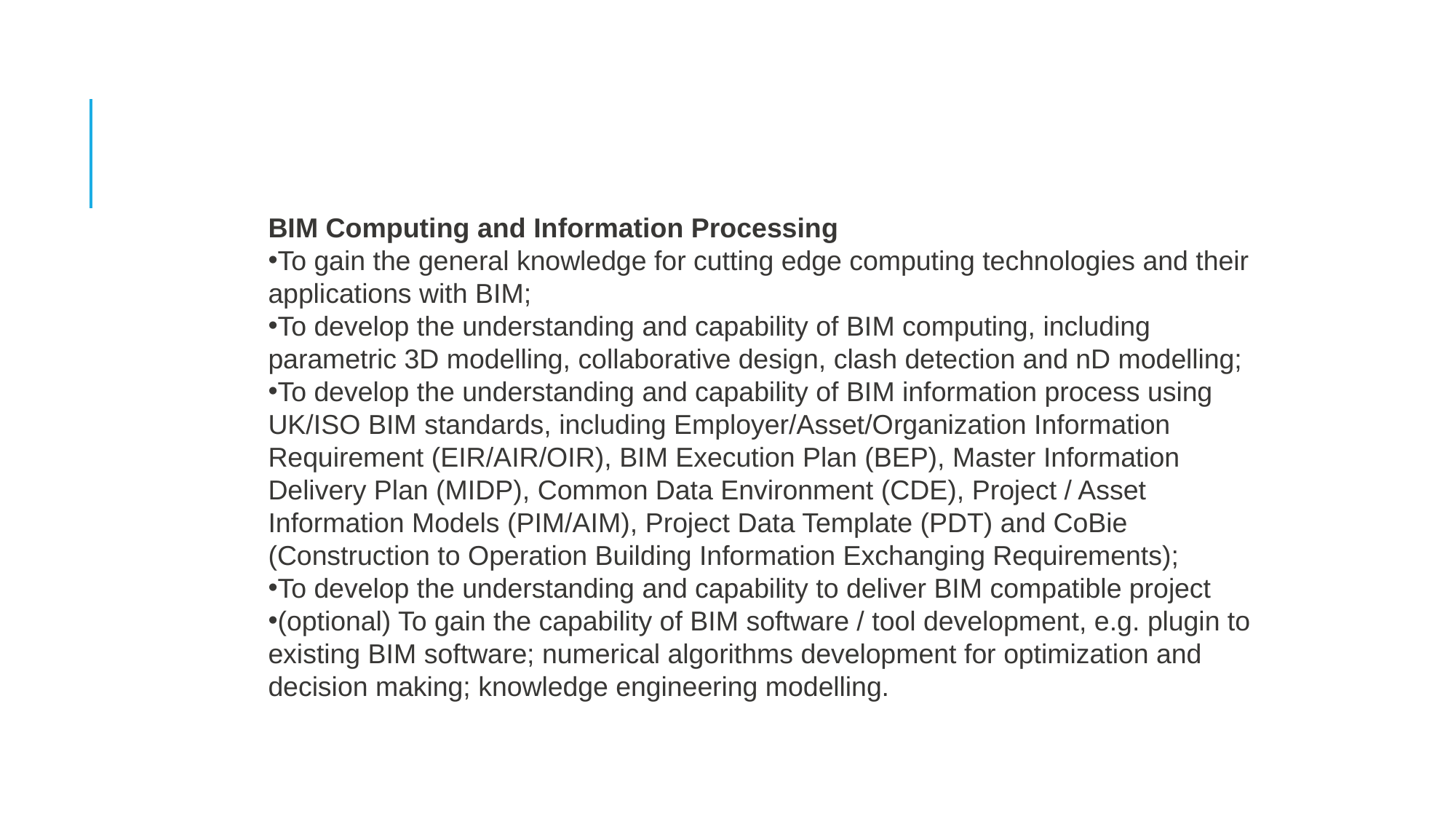

BIM Computing and Information Processing
To gain the general knowledge for cutting edge computing technologies and their applications with BIM;
To develop the understanding and capability of BIM computing, including parametric 3D modelling, collaborative design, clash detection and nD modelling;
To develop the understanding and capability of BIM information process using UK/ISO BIM standards, including Employer/Asset/Organization Information Requirement (EIR/AIR/OIR), BIM Execution Plan (BEP), Master Information Delivery Plan (MIDP), Common Data Environment (CDE), Project / Asset Information Models (PIM/AIM), Project Data Template (PDT) and CoBie (Construction to Operation Building Information Exchanging Requirements);
To develop the understanding and capability to deliver BIM compatible project
(optional) To gain the capability of BIM software / tool development, e.g. plugin to existing BIM software; numerical algorithms development for optimization and decision making; knowledge engineering modelling.